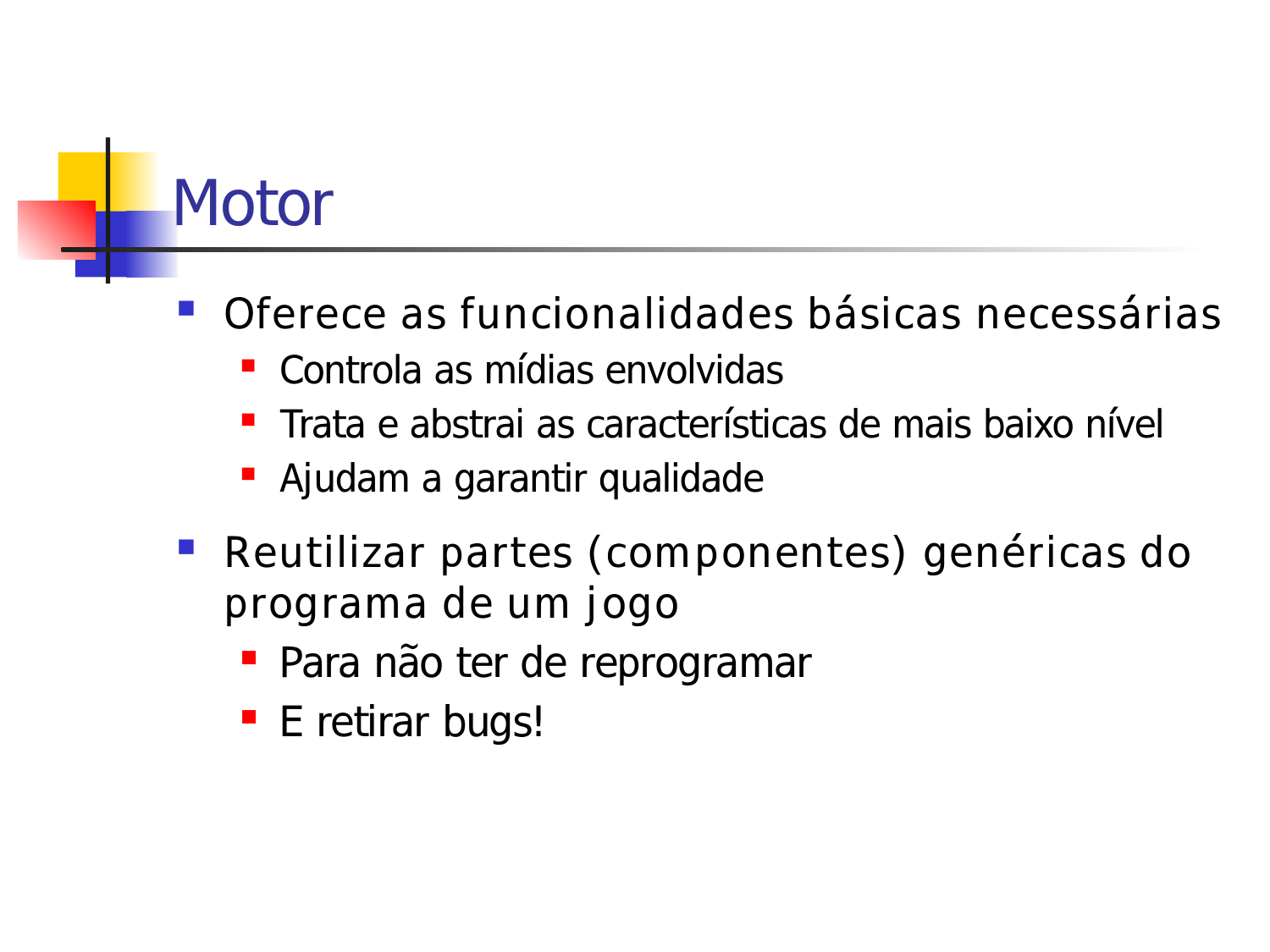

# Motor
Oferece as funcionalidades básicas necessárias
Controla as mídias envolvidas
Trata e abstrai as características de mais baixo nível
Ajudam a garantir qualidade
Reutilizar partes (componentes) genéricas do programa de um jogo
Para não ter de reprogramar
E retirar bugs!